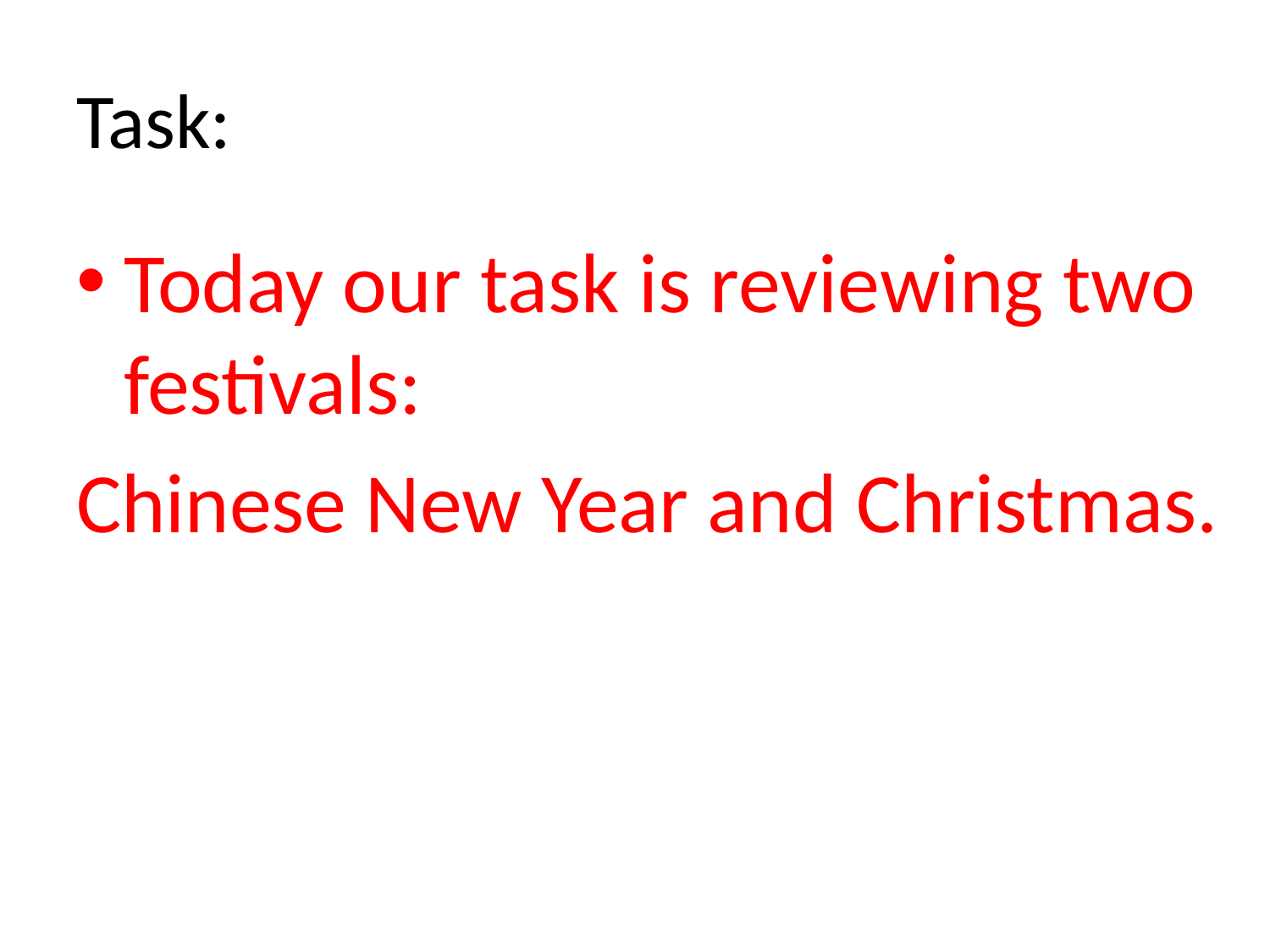

# Task:
Today our task is reviewing two festivals:
Chinese New Year and Christmas.